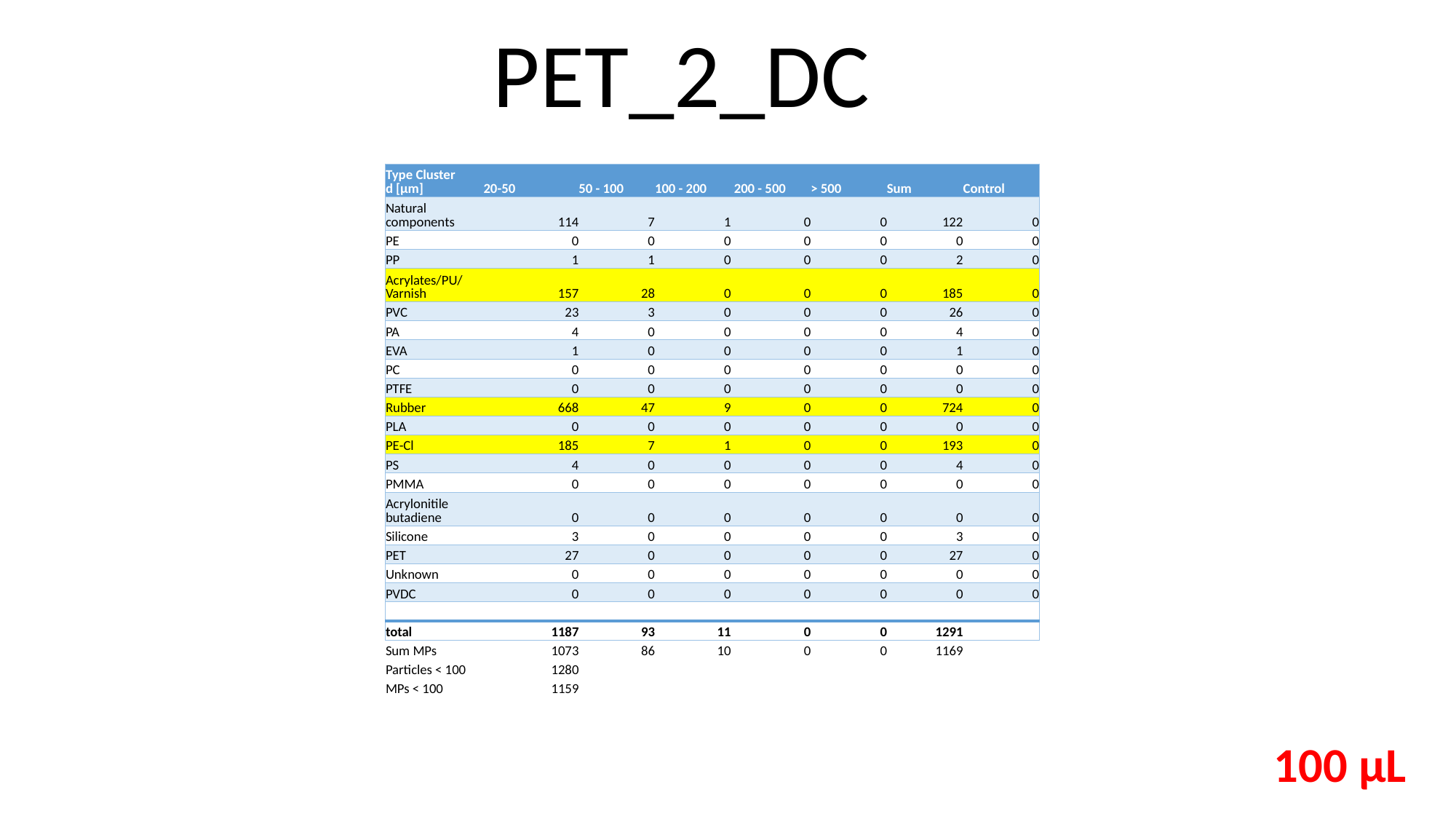

# PET_2_DC
| Type Cluster d [µm] | 20-50 | 50 - 100 | 100 - 200 | 200 - 500 | > 500 | Sum | Control |
| --- | --- | --- | --- | --- | --- | --- | --- |
| Natural components | 114 | 7 | 1 | 0 | 0 | 122 | 0 |
| PE | 0 | 0 | 0 | 0 | 0 | 0 | 0 |
| PP | 1 | 1 | 0 | 0 | 0 | 2 | 0 |
| Acrylates/PU/Varnish | 157 | 28 | 0 | 0 | 0 | 185 | 0 |
| PVC | 23 | 3 | 0 | 0 | 0 | 26 | 0 |
| PA | 4 | 0 | 0 | 0 | 0 | 4 | 0 |
| EVA | 1 | 0 | 0 | 0 | 0 | 1 | 0 |
| PC | 0 | 0 | 0 | 0 | 0 | 0 | 0 |
| PTFE | 0 | 0 | 0 | 0 | 0 | 0 | 0 |
| Rubber | 668 | 47 | 9 | 0 | 0 | 724 | 0 |
| PLA | 0 | 0 | 0 | 0 | 0 | 0 | 0 |
| PE-Cl | 185 | 7 | 1 | 0 | 0 | 193 | 0 |
| PS | 4 | 0 | 0 | 0 | 0 | 4 | 0 |
| PMMA | 0 | 0 | 0 | 0 | 0 | 0 | 0 |
| Acrylonitile butadiene | 0 | 0 | 0 | 0 | 0 | 0 | 0 |
| Silicone | 3 | 0 | 0 | 0 | 0 | 3 | 0 |
| PET | 27 | 0 | 0 | 0 | 0 | 27 | 0 |
| Unknown | 0 | 0 | 0 | 0 | 0 | 0 | 0 |
| PVDC | 0 | 0 | 0 | 0 | 0 | 0 | 0 |
|  |  |  |  |  |  |  |  |
| total | 1187 | 93 | 11 | 0 | 0 | 1291 |  |
| Sum MPs | 1073 | 86 | 10 | 0 | 0 | 1169 |  |
| Particles < 100 | 1280 |  |  |  |  |  |  |
| MPs < 100 | 1159 |  |  |  |  |  |  |
100 µL